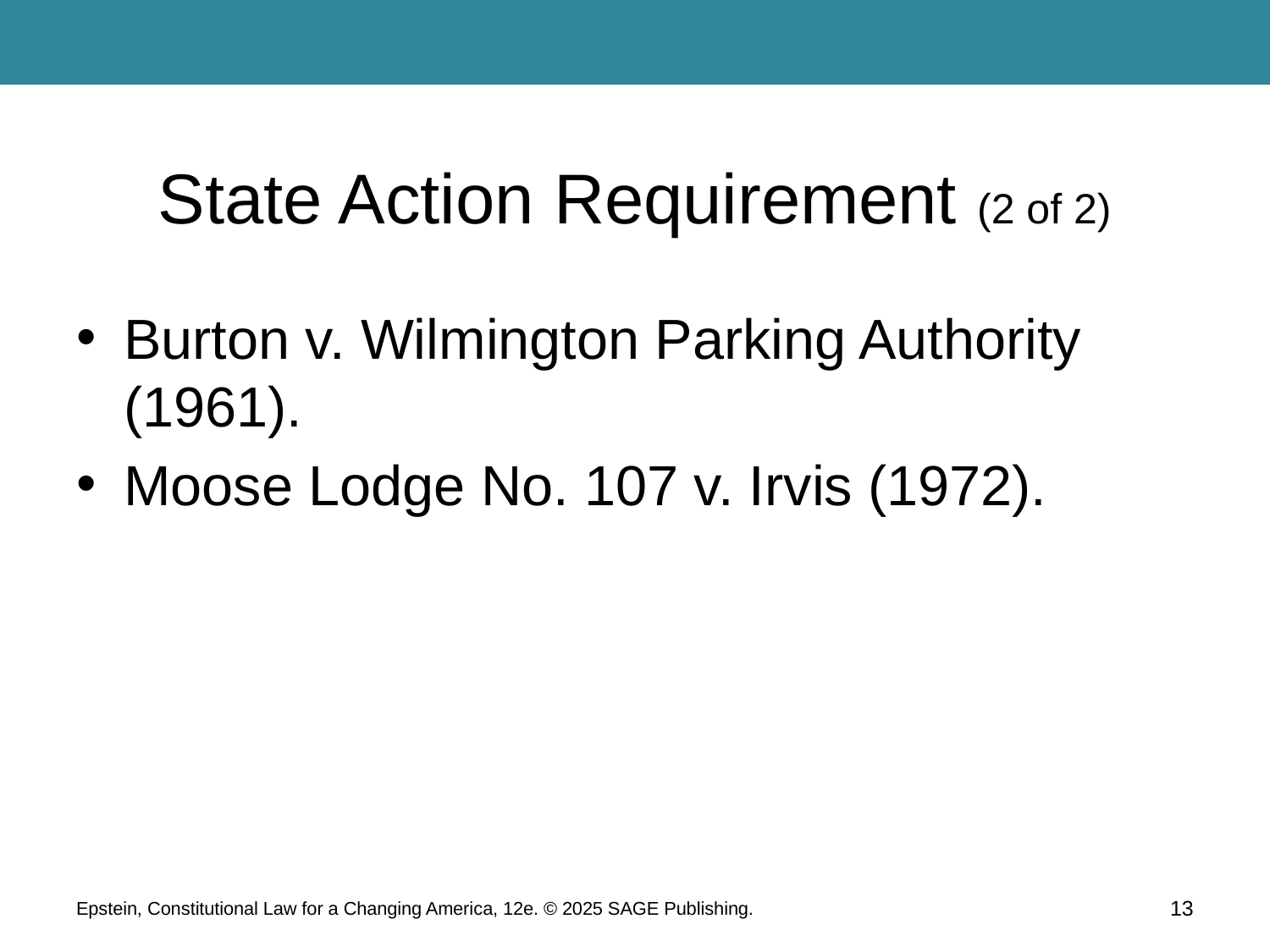

# State Action Requirement (2 of 2)
Burton v. Wilmington Parking Authority (1961).
Moose Lodge No. 107 v. Irvis (1972).
Epstein, Constitutional Law for a Changing America, 12e. © 2025 SAGE Publishing.
13